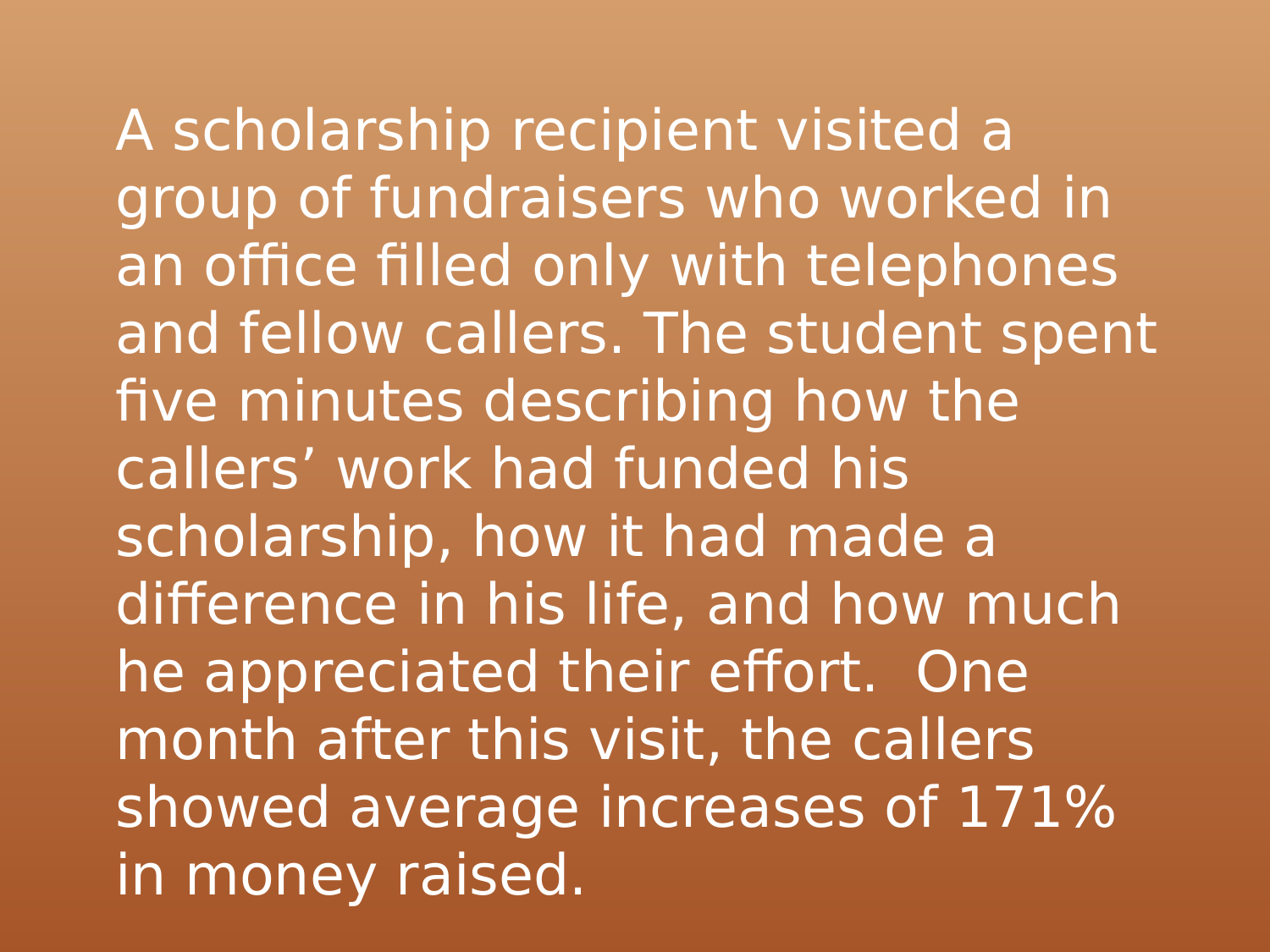

A scholarship recipient visited a group of fundraisers who worked in an office filled only with telephones and fellow callers. The student spent five minutes describing how the callers’ work had funded his scholarship, how it had made a difference in his life, and how much he appreciated their effort.  One month after this visit, the callers showed average increases of 171% in money raised.